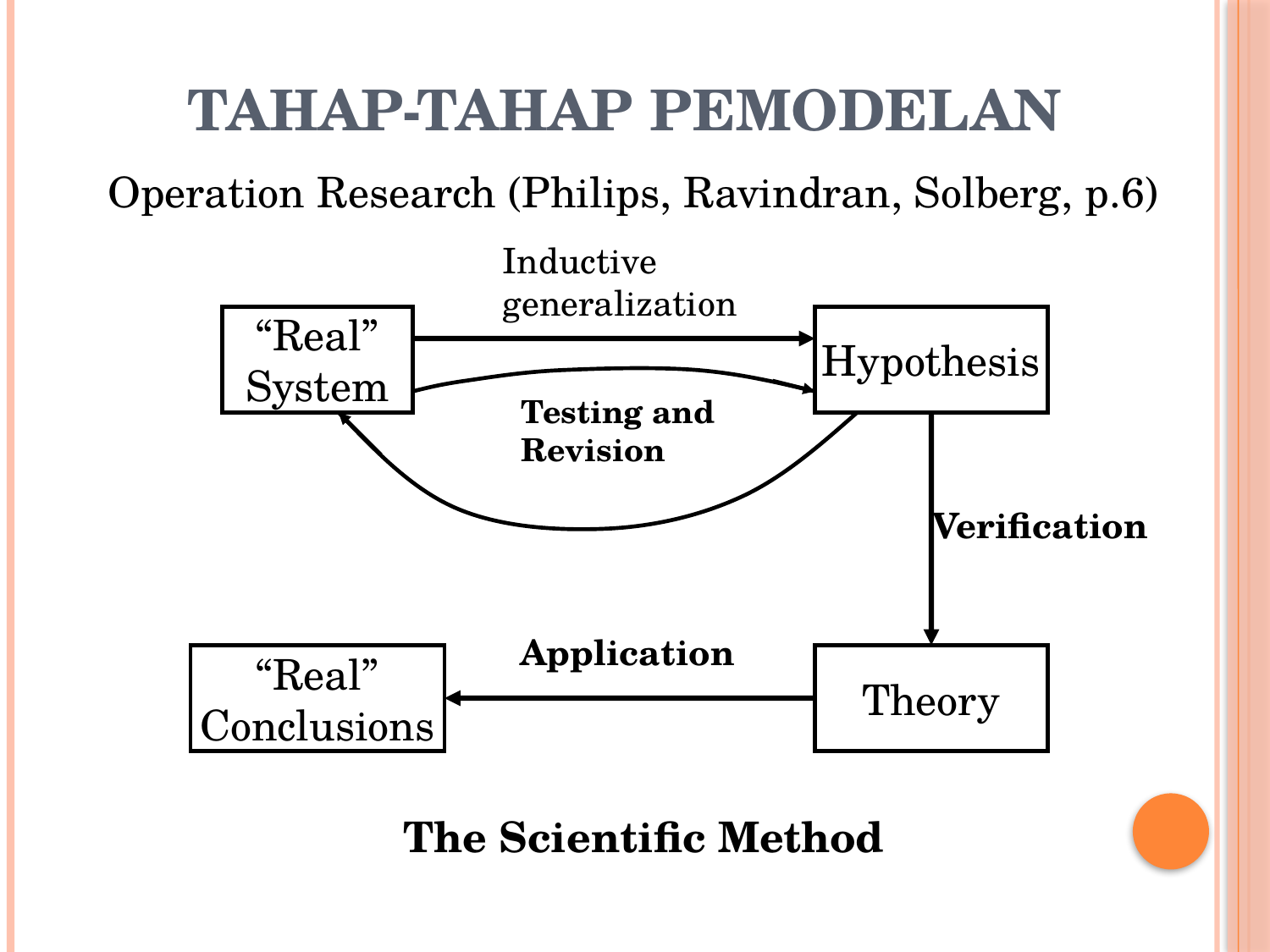

# Tahap-tahap Pemodelan
Operation Research (Philips, Ravindran, Solberg, p.6)
Inductive
generalization
“Real”
System
Hypothesis

Testing and
Revision

Verification
Application
“Real”
Conclusions
Theory

The Scientific Method